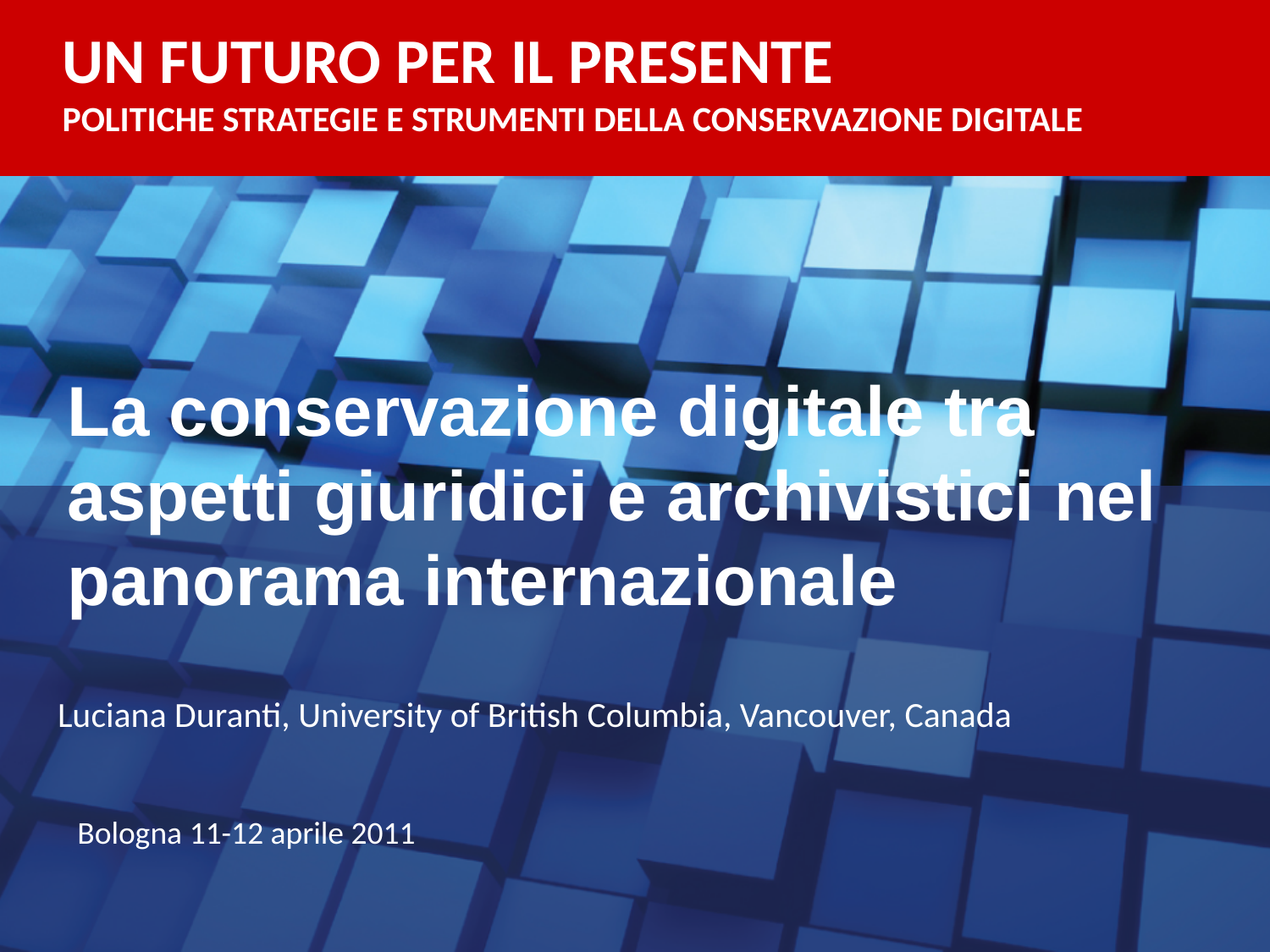

UN FUTURO PER IL PRESENTE
POLITICHE STRATEGIE E STRUMENTI DELLA CONSERVAZIONE DIGITALE
# La conservazione digitale tra aspetti giuridici e archivistici nel panorama internazionale
Luciana Duranti, University of British Columbia, Vancouver, Canada
Bologna 11-12 aprile 2011